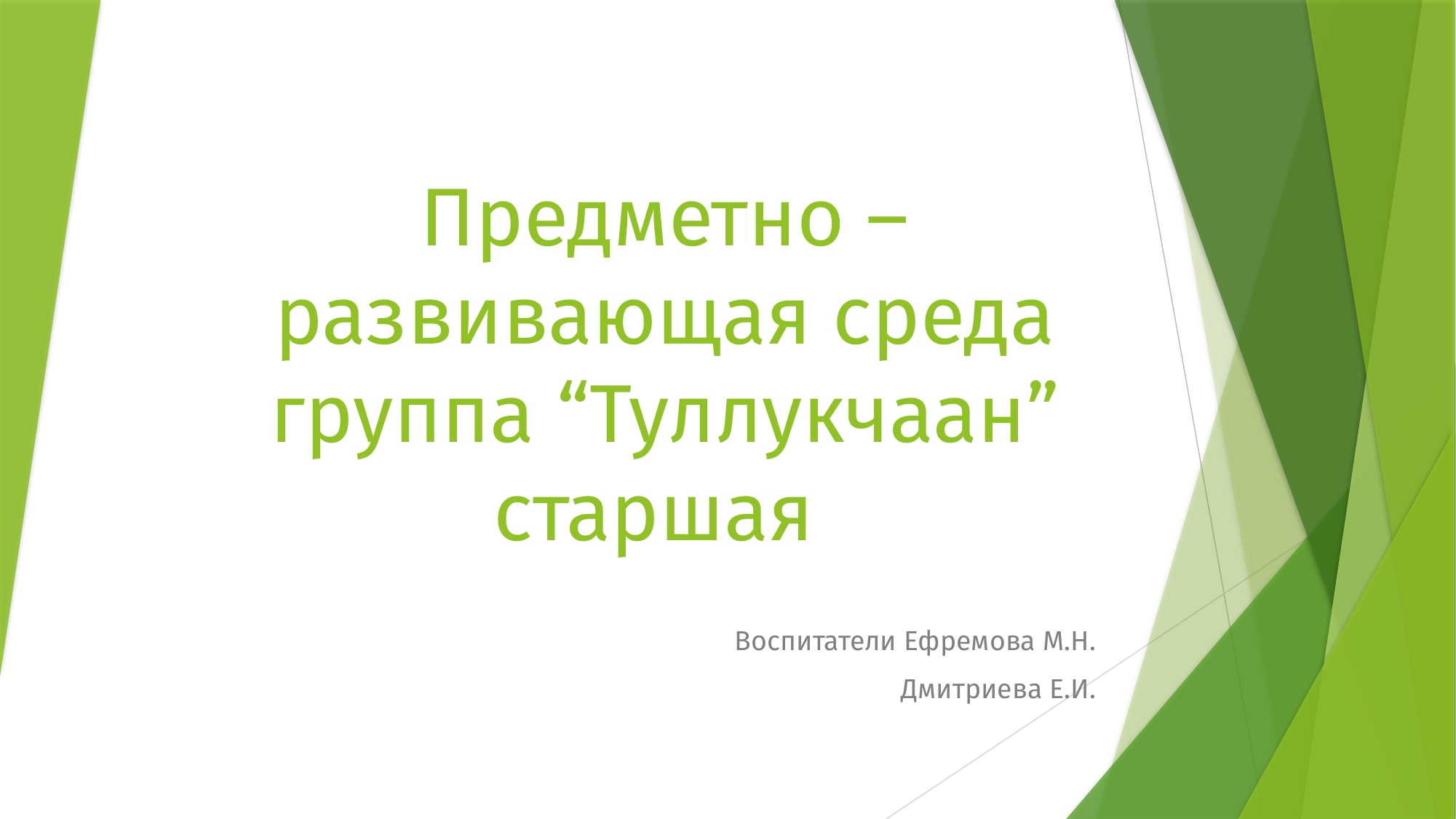

# Предметно – развивающая среда группа “Туллукчаан” старшая
Воспитатели Ефремова М.Н.
Дмитриева Е.И.